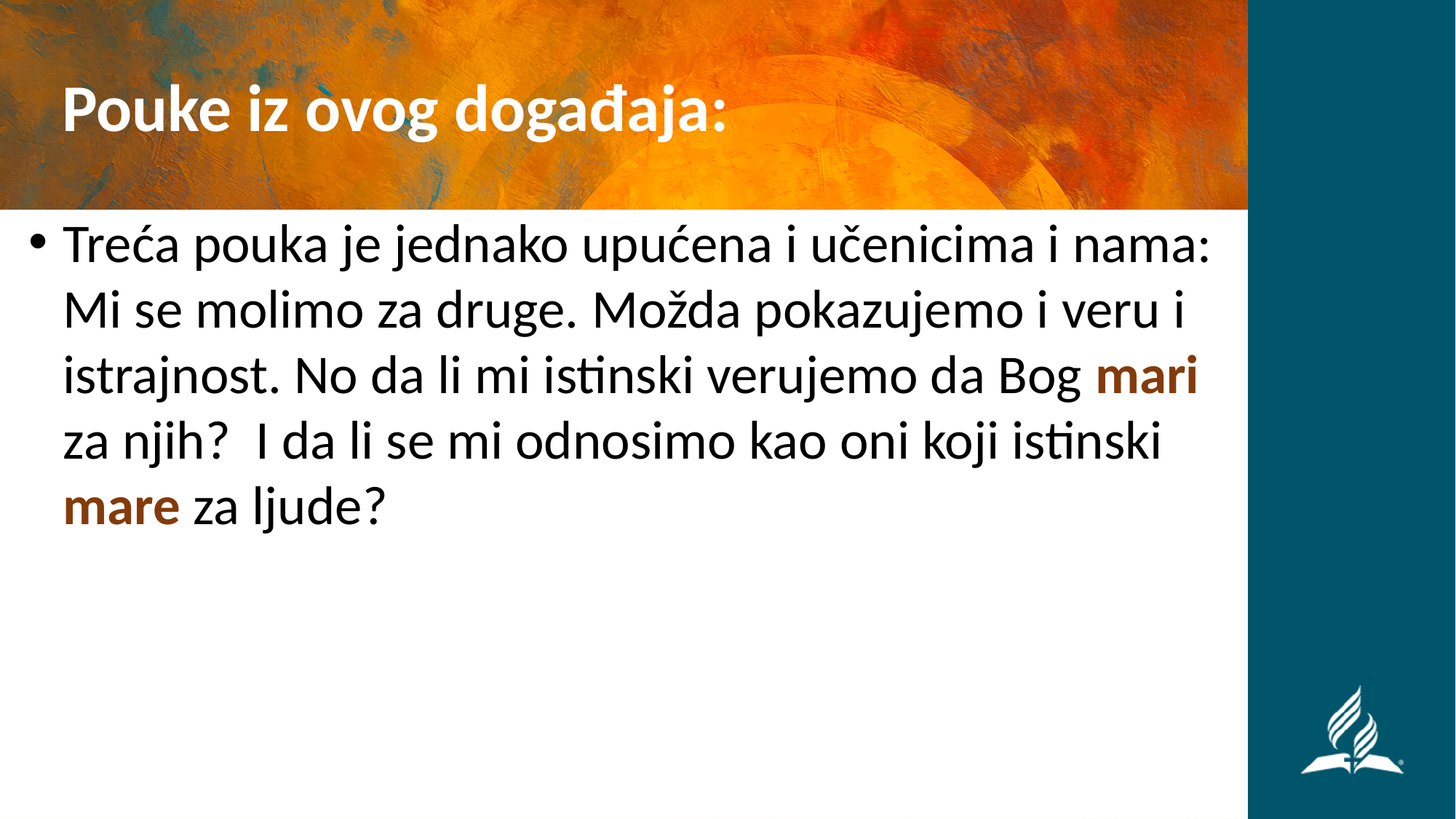

#
Pouke iz ovog događaja:

Treća pouka je jednako upućena i učenicima i nama: Mi se molimo za druge. Možda pokazujemo i veru i istrajnost. No da li mi istinski verujemo da Bog mari za njih?  I da li se mi odnosimo kao oni koji istinski mare za ljude?